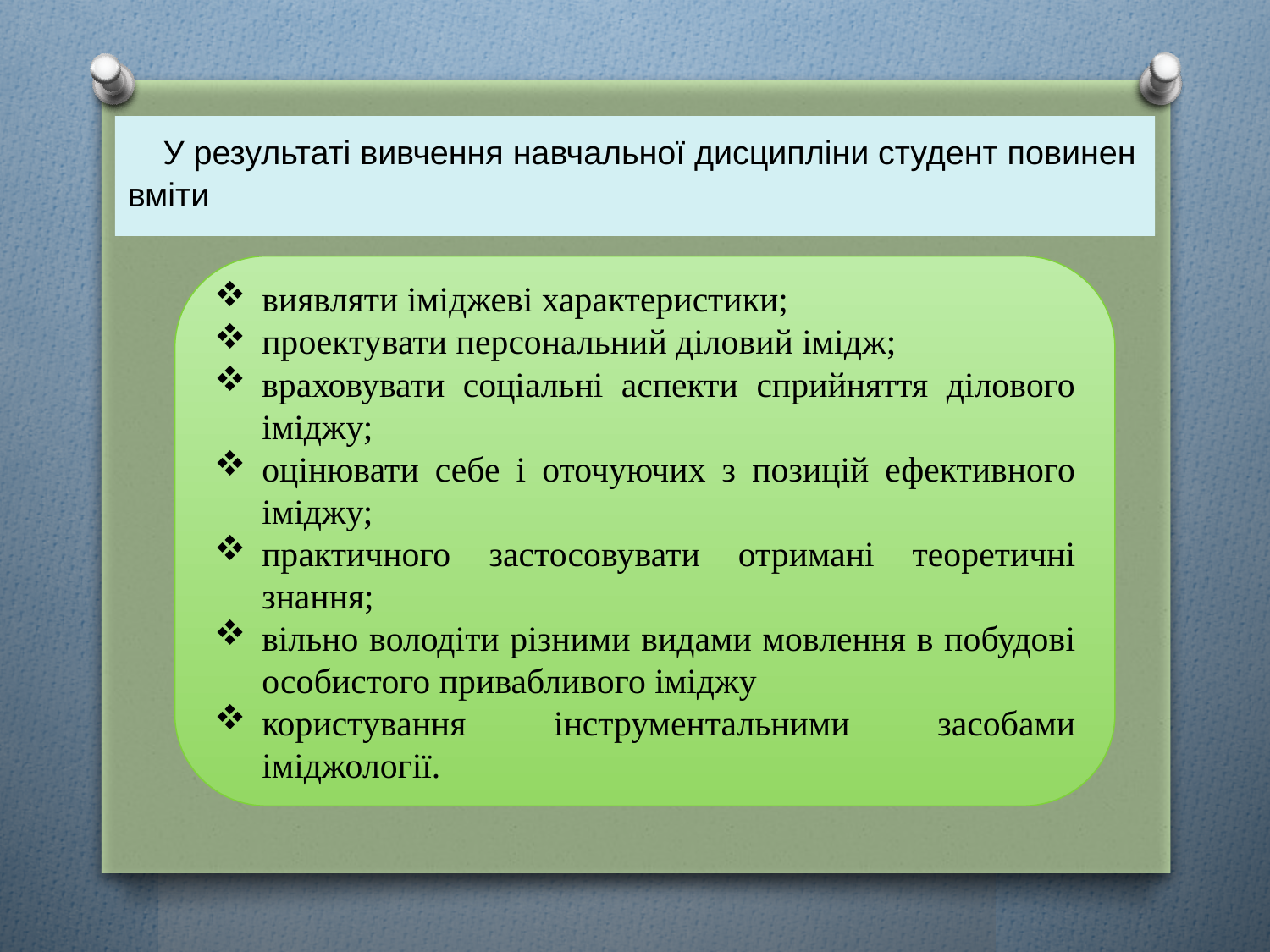

У результаті вивчення навчальної дисципліни студент повинен вміти
виявляти іміджеві характеристики;
проектувати персональний діловий імідж;
враховувати соціальні аспекти сприйняття ділового іміджу;
оцінювати себе і оточуючих з позицій ефективного іміджу;
практичного застосовувати отримані теоретичні знання;
вільно володіти різними видами мовлення в побудові особистого привабливого іміджу
користування інструментальними засобами іміджології.